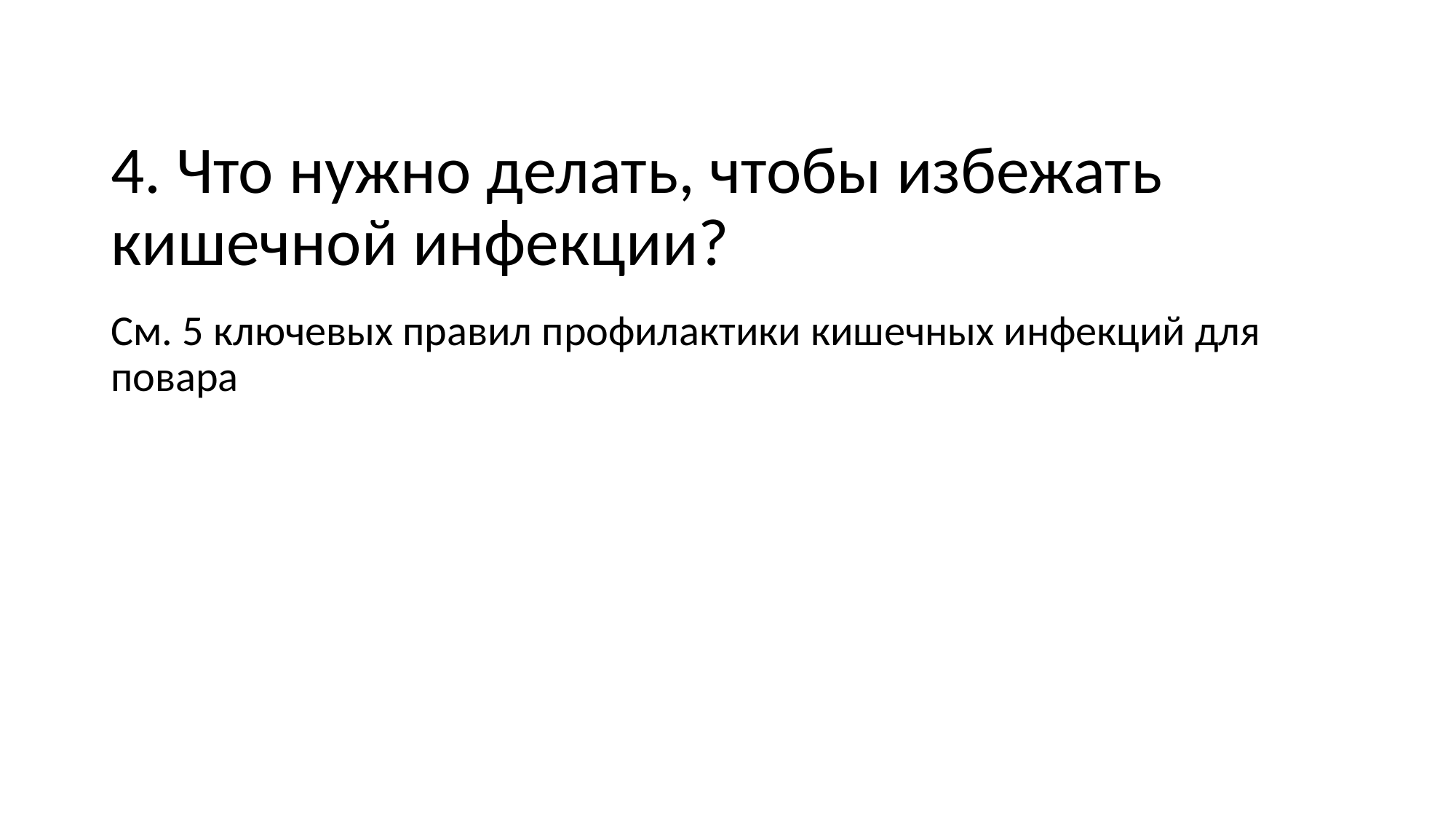

# 4. Что нужно делать, чтобы избежать кишечной инфекции?
См. 5 ключевых правил профилактики кишечных инфекций для повара